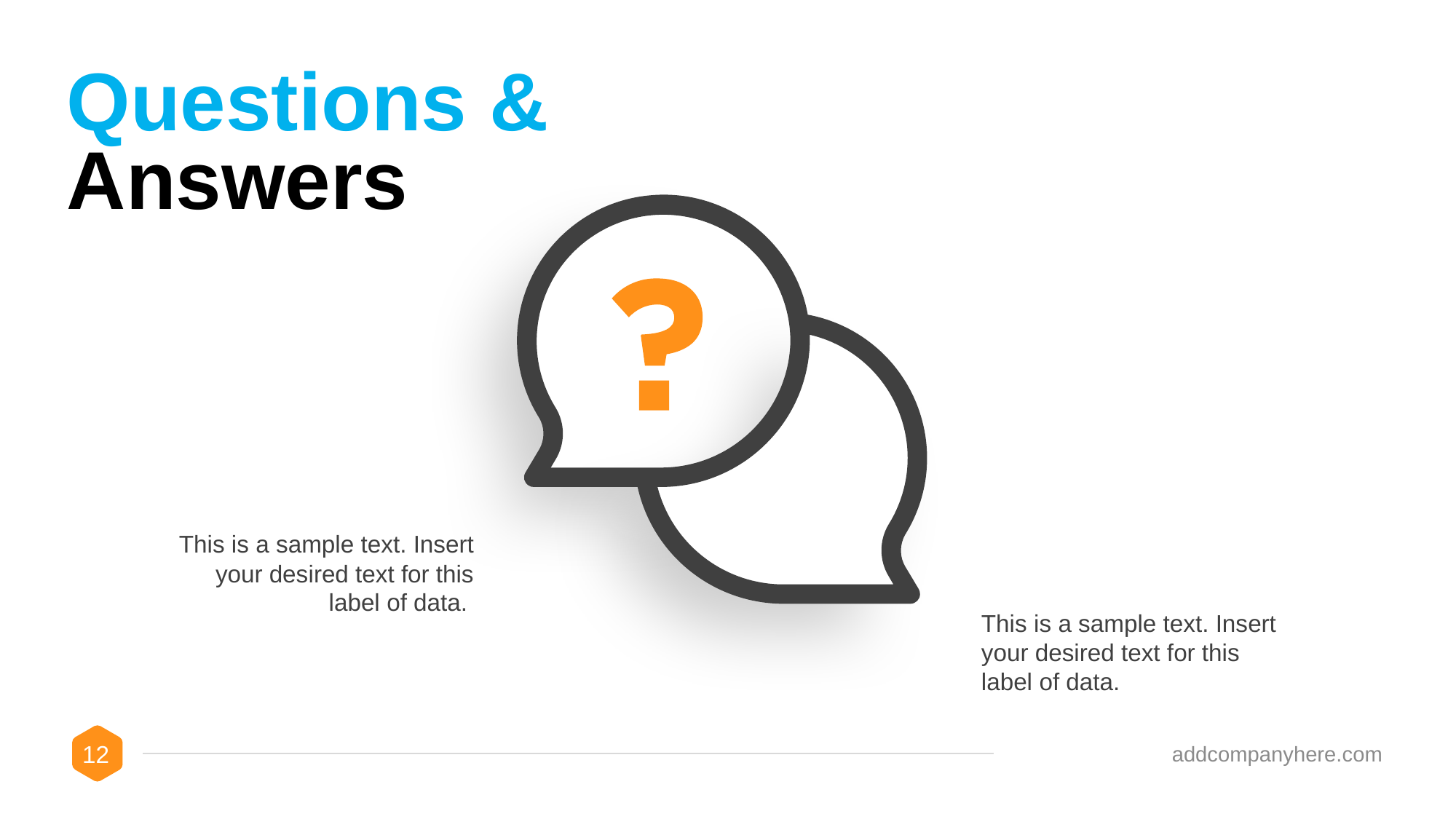

Questions & Answers

This is a sample text. Insert your desired text for this label of data.
This is a sample text. Insert your desired text for this label of data.
addcompanyhere.com
12